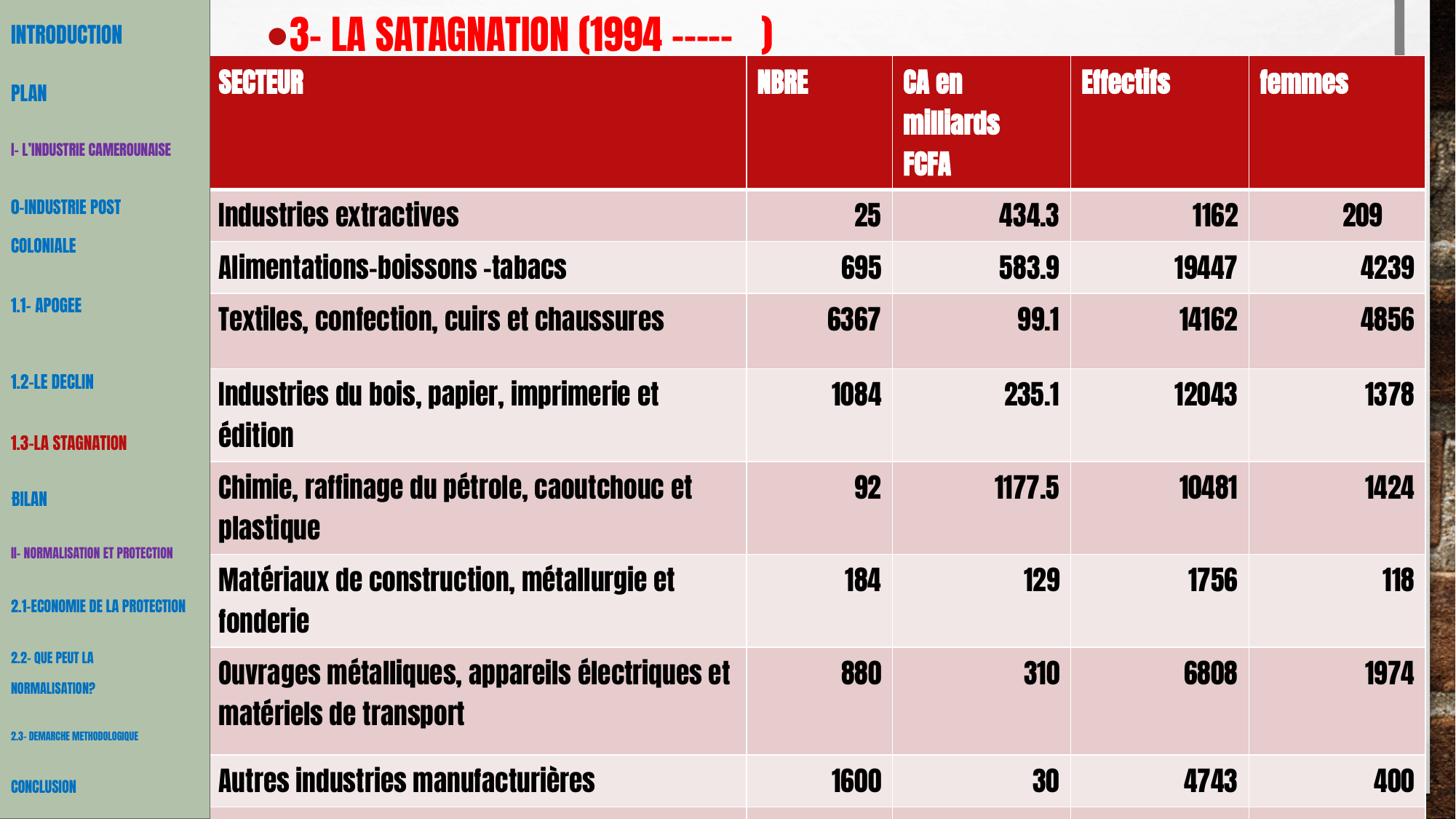

INTRODUCTION

PLAN

I- L’INDUSTRIE CAMEROUNAISE

0-Industrie post
colonialE

1.1- Apogee

1.2-Le declin

1.3-La Stagnation
BILAN

iI- NORMALISATION ET PROTECTION

2.1-economie de la protection

2.2- QUE PEUT LA
NORMALISATION?

2.3- DEMARCHE METHODOLOGIQUE

CONCLUSION
3- LA SATAGNATION (1994 -----   )

| SECTEUR | NBRE | CA en milliards FCFA | Effectifs | femmes |
| --- | --- | --- | --- | --- |
| Industries extractives | 25 | 434.3 | 1162 | 209 |
| Alimentations-boissons -tabacs | 695 | 583.9 | 19447 | 4239 |
| Textiles, confection, cuirs et chaussures | 6367 | 99.1 | 14162 | 4856 |
| Industries du bois, papier, imprimerie et édition | 1084 | 235.1 | 12043 | 1378 |
| Chimie, raffinage du pétrole, caoutchouc et plastique | 92 | 1177.5 | 10481 | 1424 |
| Matériaux de construction, métallurgie et fonderie | 184 | 129 | 1756 | 118 |
| Ouvrages métalliques, appareils électriques et matériels de transport | 880 | 310 | 6808 | 1974 |
| Autres industries manufacturières | 1600 | 30 | 4743 | 400 |
| TOTAL | 11 000 | 3000 | 70000 | 14600 |